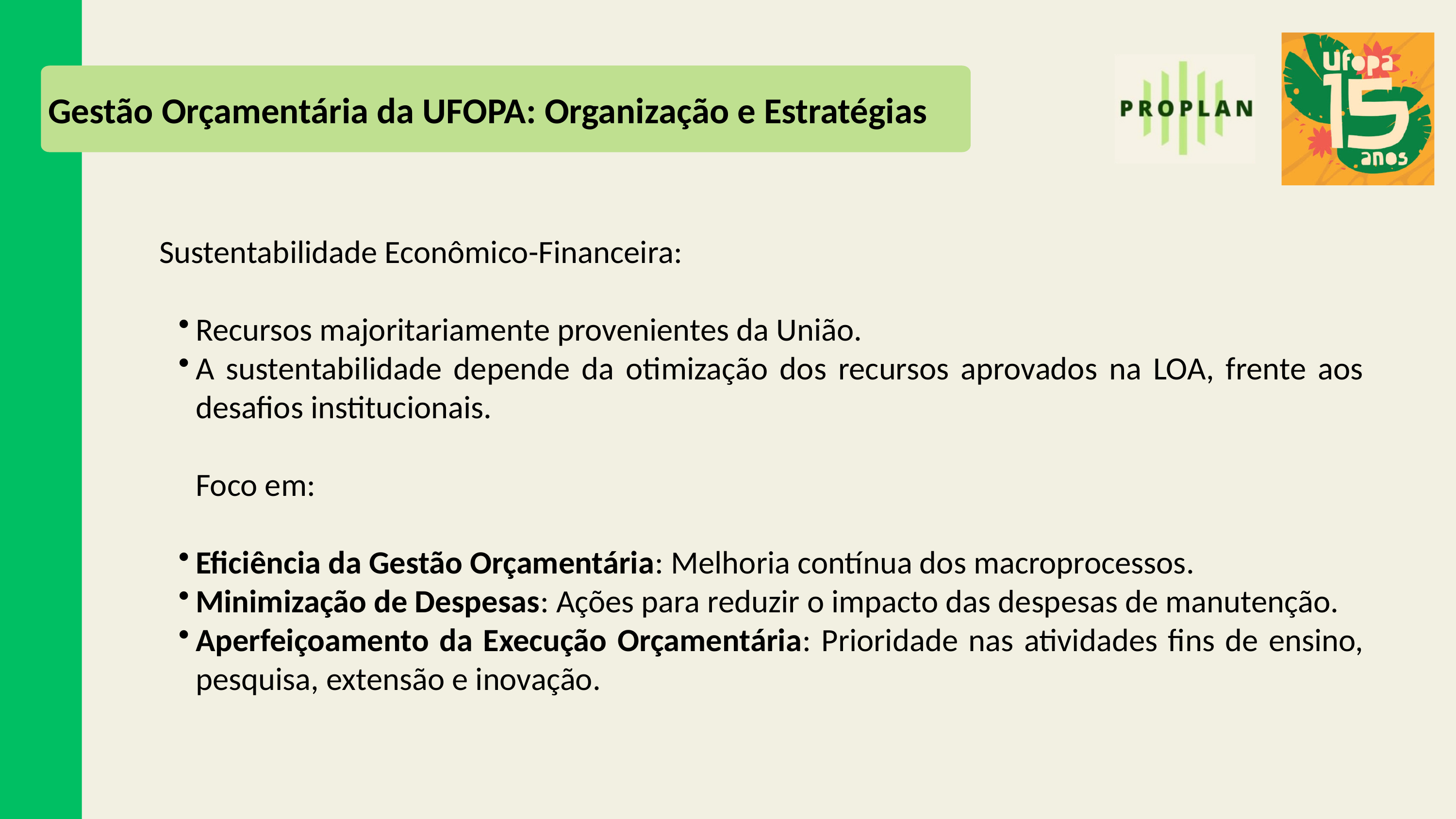

Gestão Orçamentária da UFOPA: Organização e Estratégias
Sustentabilidade Econômico-Financeira:

Recursos majoritariamente provenientes da União.
A sustentabilidade depende da otimização dos recursos aprovados na LOA, frente aos desafios institucionais.

Foco em:

Eficiência da Gestão Orçamentária: Melhoria contínua dos macroprocessos.
Minimização de Despesas: Ações para reduzir o impacto das despesas de manutenção.
Aperfeiçoamento da Execução Orçamentária: Prioridade nas atividades fins de ensino, pesquisa, extensão e inovação.